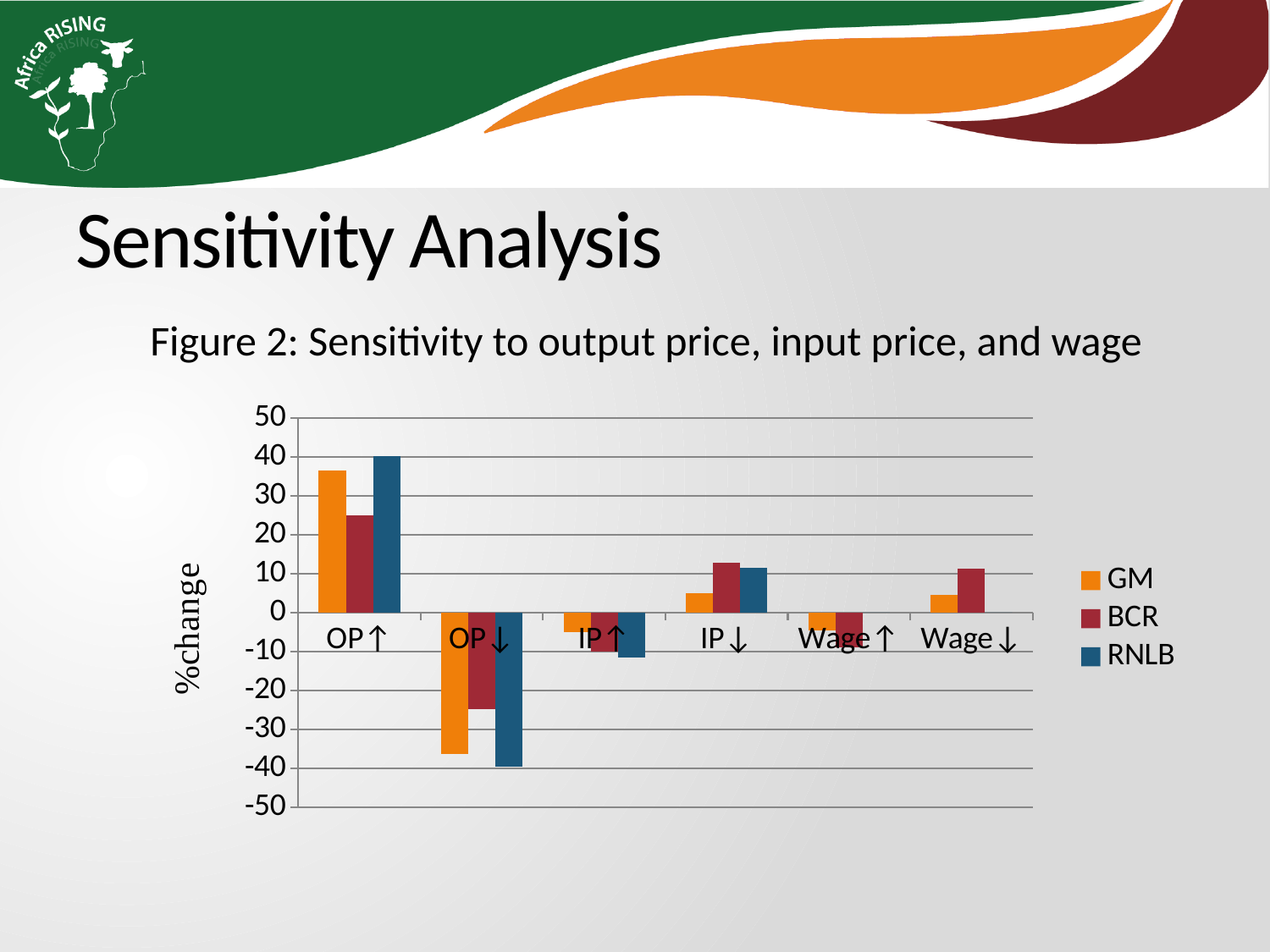

# Sensitivity Analysis
Figure 2: Sensitivity to output price, input price, and wage

### Chart

| Category | GM | BCR | RNLB |
|---|---|---|---|
| OP↑ | 36.4541090242416 | 25.09909987914472 | 40.165669705722294 |
| OP↓ | -36.33663258193493 | -24.830179311621404 | -39.63720946446684 |
| IP↑ | -5.07208369130319 | -10.039047961649262 | -11.618642387495584 |
| IP↓ | 5.072083694384108 | 12.864018893248625 | 11.618626834672604 |
| Wage↑ | -4.662765723729377 | -9.034133451462765 | 0.0 |
| Wage↓ | 4.662765726317864 | 11.209551781230319 | 0.0 |